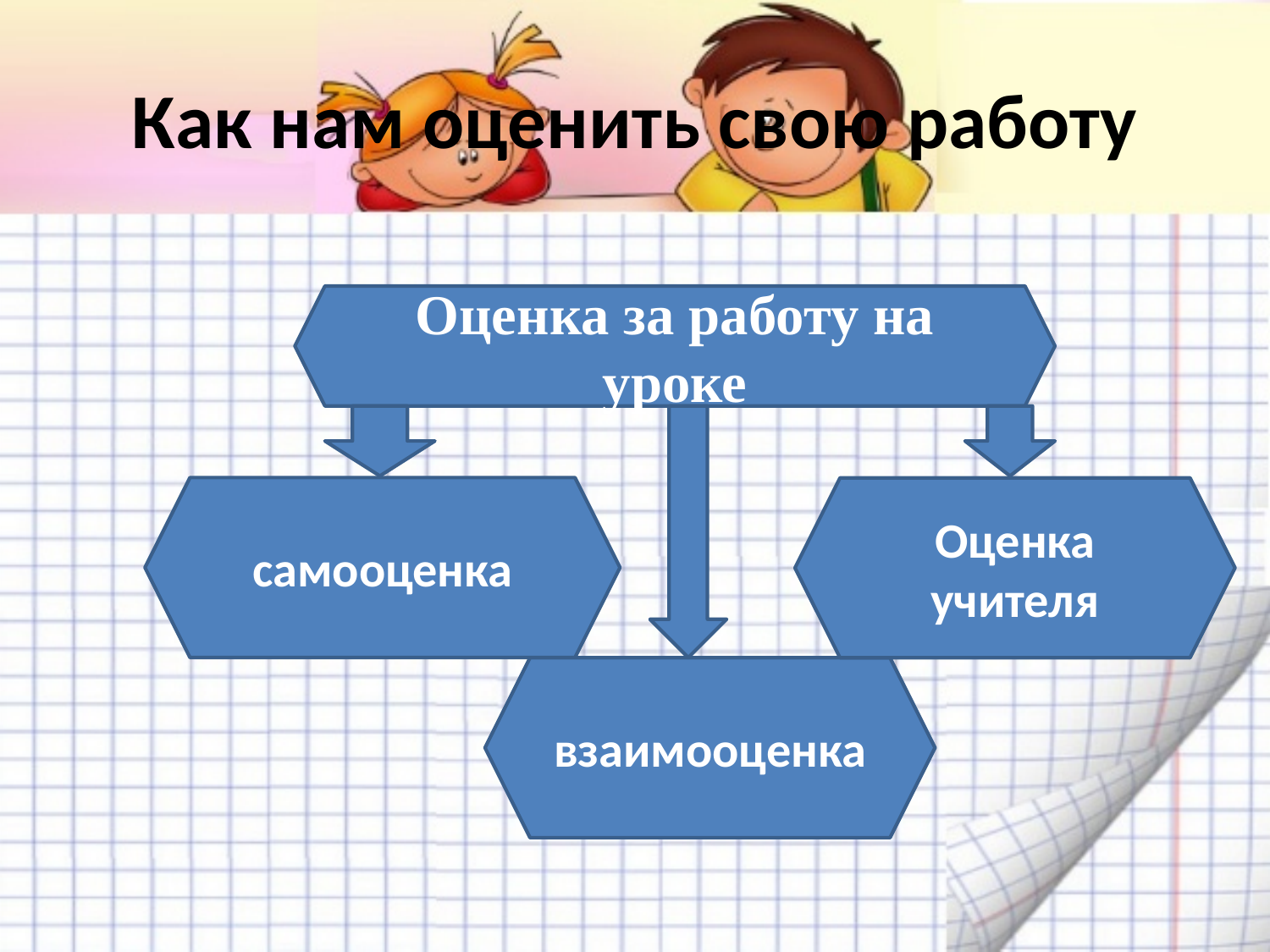

# Как нам оценить свою работу
Оценка за работу на уроке

самооценка
Оценка учителя
взаимооценка